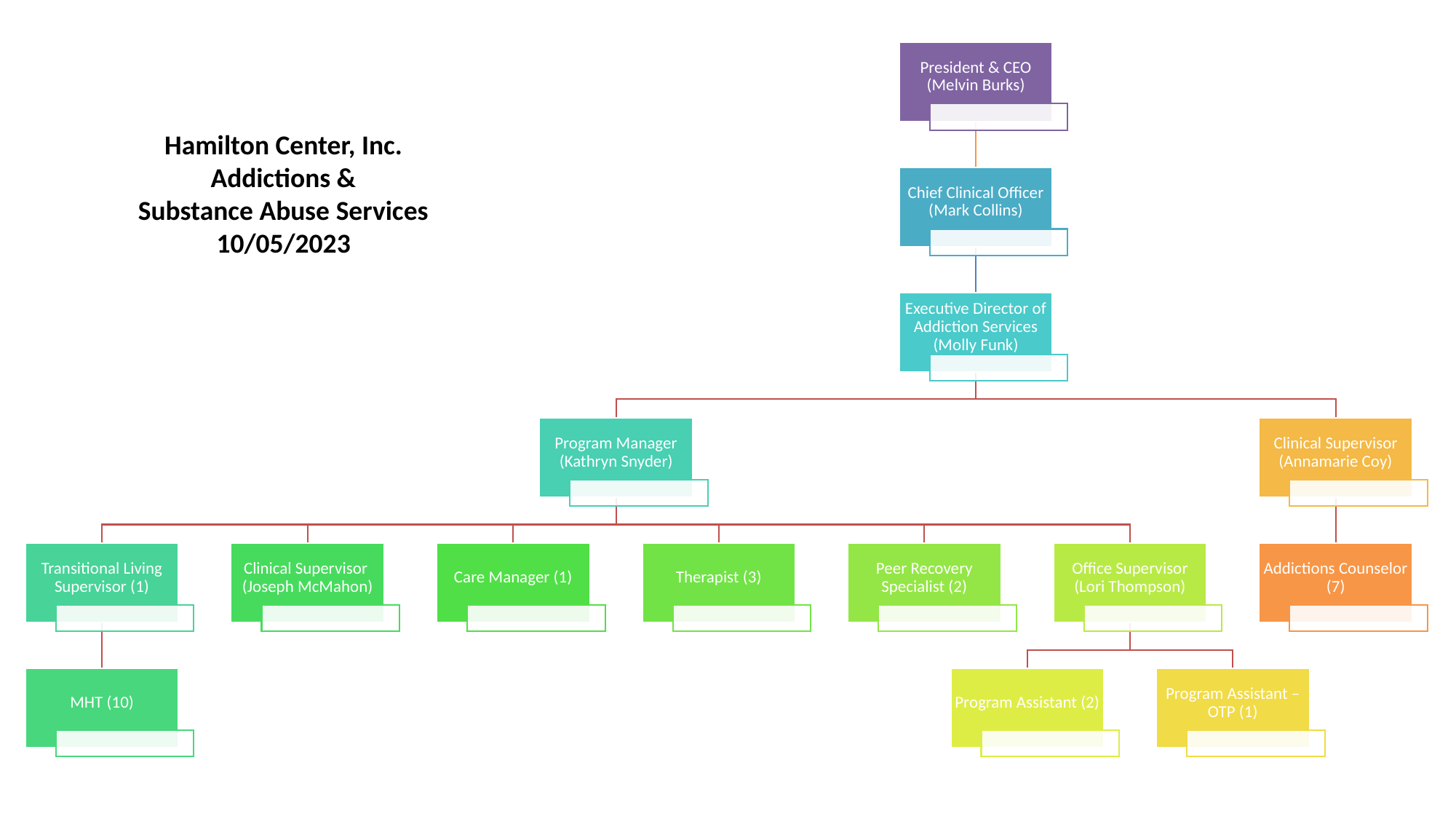

President & CEO
(Melvin Burks)

Chief Clinical Officer
(Mark Collins)

Executive Director of Addiction Services
(Molly Funk)

Program Manager
(Kathryn Snyder)

Transitional Living Supervisor (1)

MHT (10)

Clinical Supervisor
(Joseph McMahon)

Care Manager (1)

Therapist (3)

Peer Recovery Specialist (2)

Office Supervisor
(Lori Thompson)

Program Assistant (2)

Program Assistant – OTP (1)

Clinical Supervisor
(Annamarie Coy)

Addictions Counselor (7)

Hamilton Center, Inc.
Addictions &
Substance Abuse Services
10/05/2023